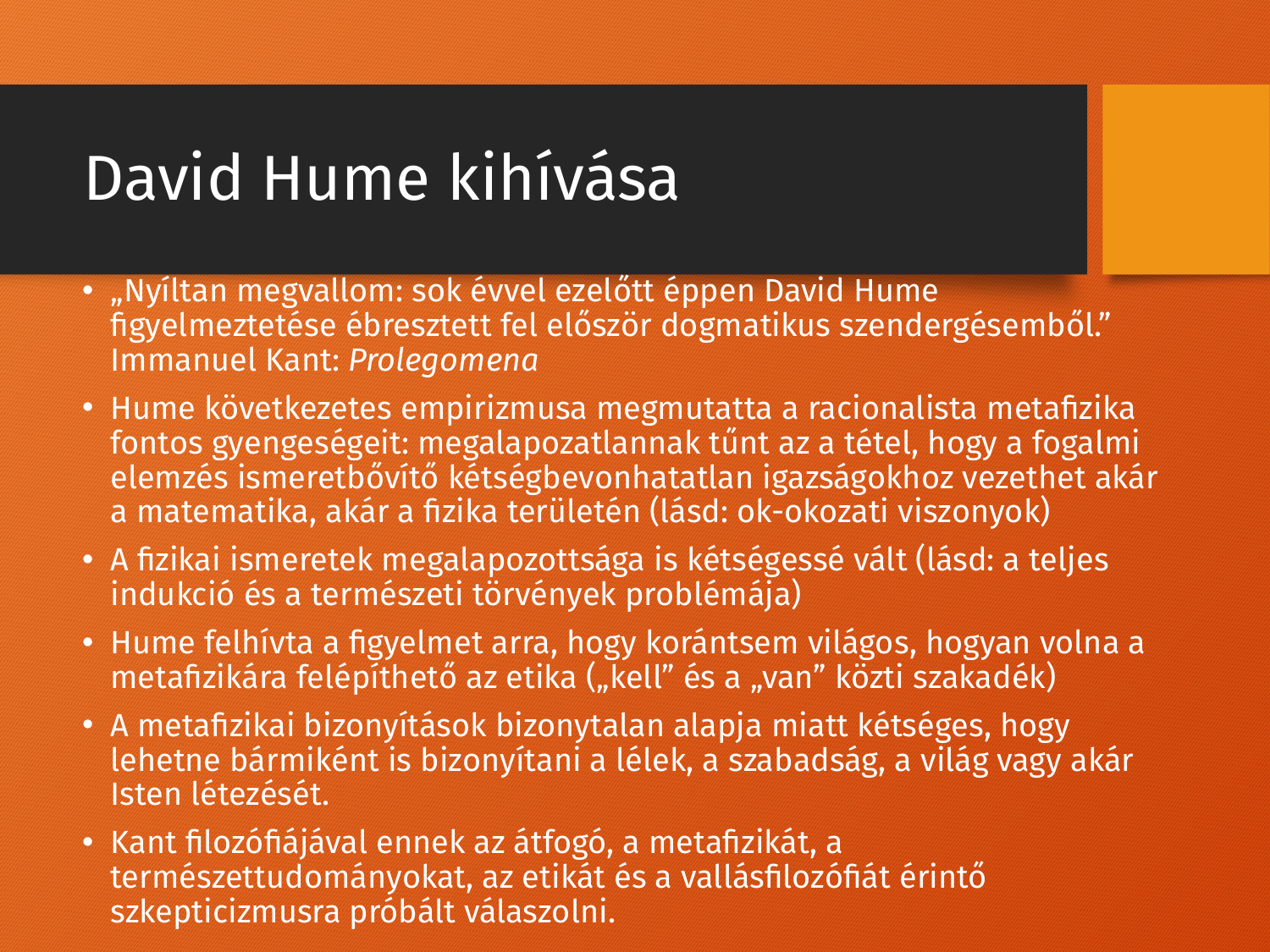

# David Hume kihívása
„Nyíltan megvallom: sok évvel ezelőtt éppen David Hume figyelmeztetése ébresztett fel először dogmatikus szendergésemből.” Immanuel Kant: Prolegomena
Hume következetes empirizmusa megmutatta a racionalista metafizika fontos gyengeségeit: megalapozatlannak tűnt az a tétel, hogy a fogalmi elemzés ismeretbővítő kétségbevonhatatlan igazságokhoz vezethet akár a matematika, akár a fizika területén (lásd: ok-okozati viszonyok)
A fizikai ismeretek megalapozottsága is kétségessé vált (lásd: a teljes indukció és a természeti törvények problémája)
Hume felhívta a figyelmet arra, hogy korántsem világos, hogyan volna a metafizikára felépíthető az etika („kell” és a „van” közti szakadék)
A metafizikai bizonyítások bizonytalan alapja miatt kétséges, hogy lehetne bármiként is bizonyítani a lélek, a szabadság, a világ vagy akár Isten létezését.
Kant filozófiájával ennek az átfogó, a metafizikát, a természettudományokat, az etikát és a vallásfilozófiát érintő szkepticizmusra próbált válaszolni.